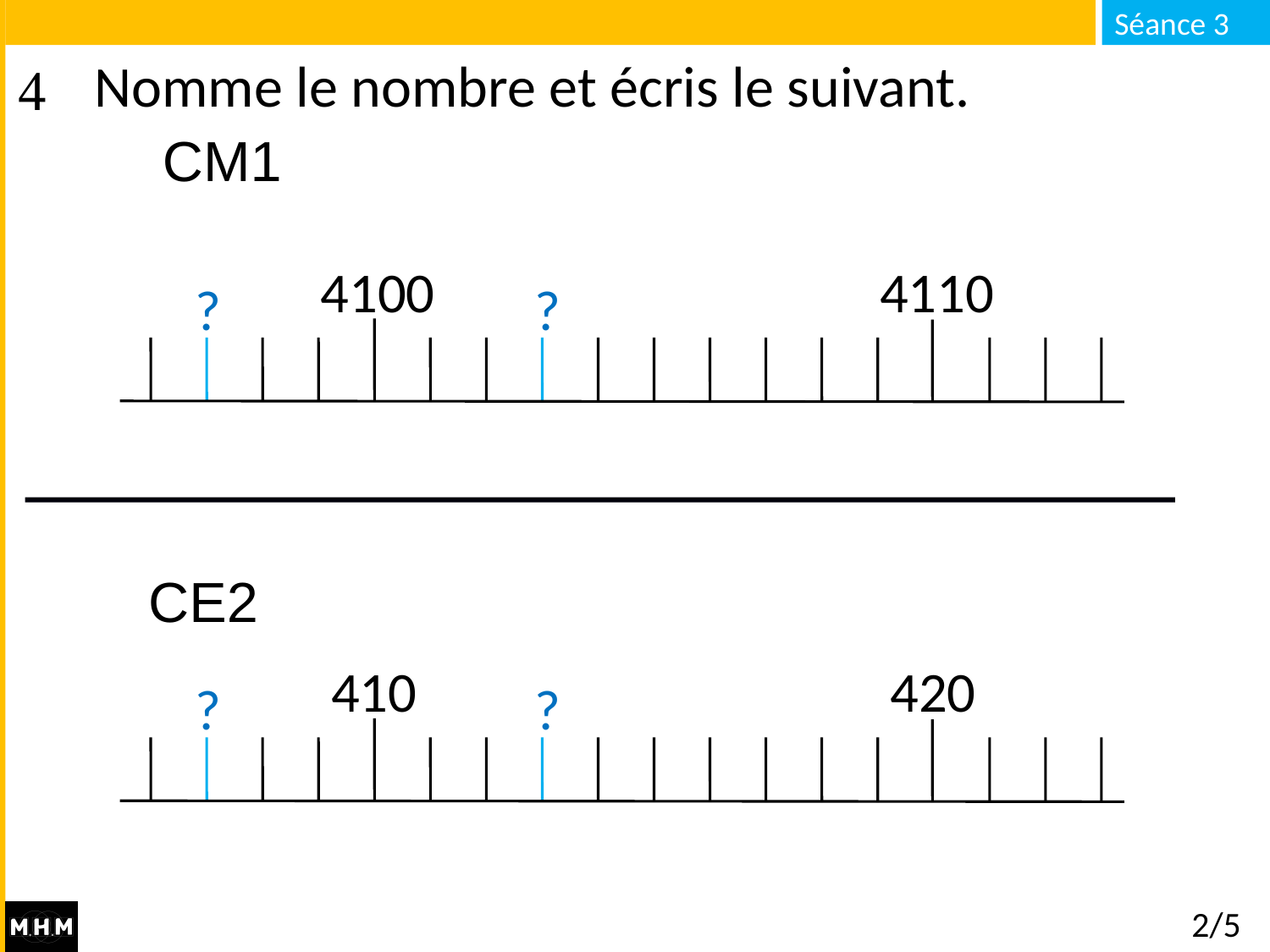

# Nomme le nombre et écris le suivant.
CM1
4100
4110
?
?

CE2
410
420
?
?
2/5